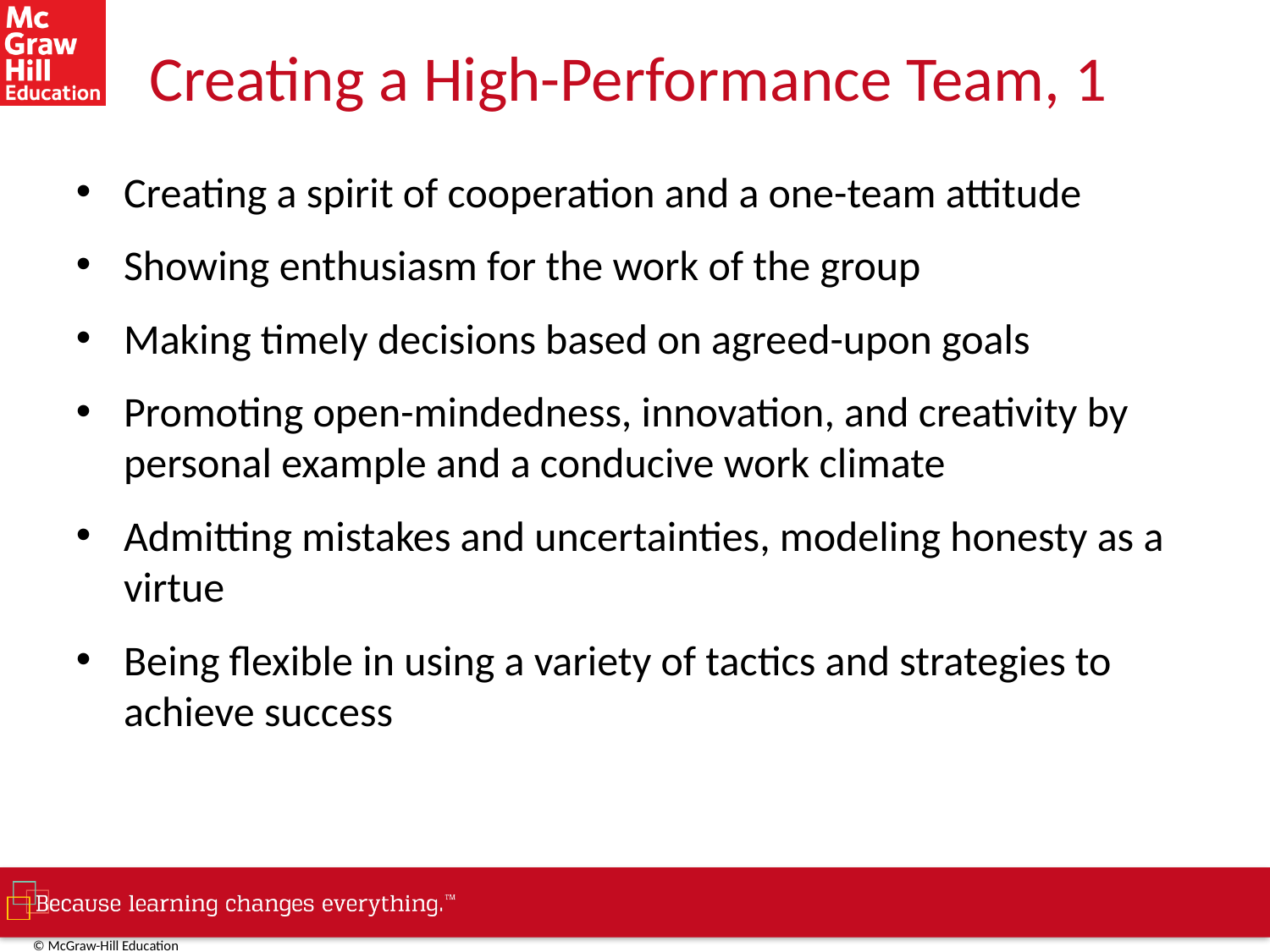

# Creating a High-Performance Team, 1
Creating a spirit of cooperation and a one-team attitude
Showing enthusiasm for the work of the group
Making timely decisions based on agreed-upon goals
Promoting open-mindedness, innovation, and creativity by personal example and a conducive work climate
Admitting mistakes and uncertainties, modeling honesty as a virtue
Being flexible in using a variety of tactics and strategies to achieve success